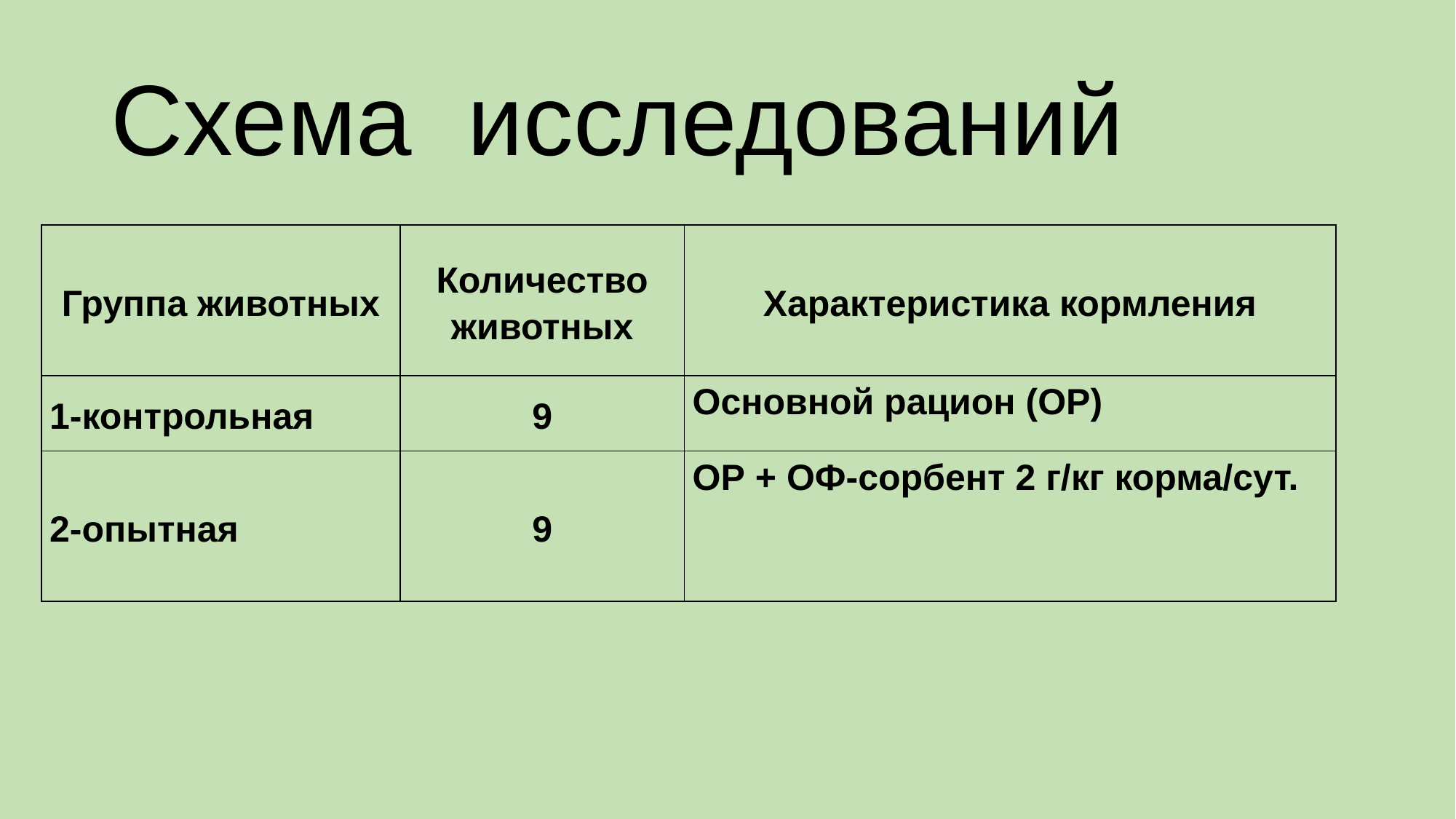

# Схема  исследований
| Группа животных | Количество животных | Характеристика кормления |
| --- | --- | --- |
| 1-контрольная | 9 | Основной рацион (ОР) |
| 2-опытная | 9 | ОР + ОФ-сорбент 2 г/кг корма/сут. |